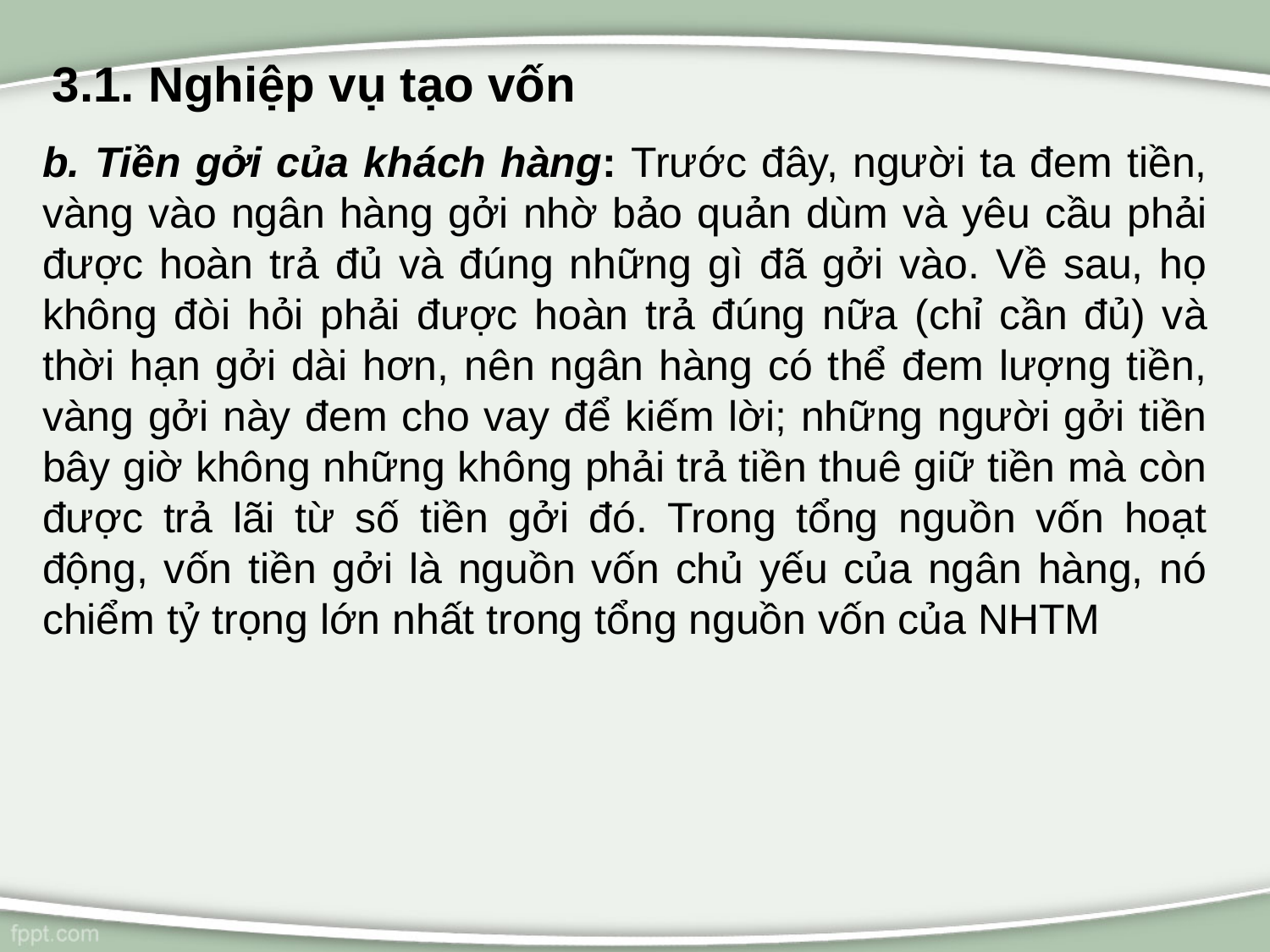

# 3.1. Nghiệp vụ tạo vốn
b. Tiền gởi của khách hàng: Trước đây, người ta đem tiền, vàng vào ngân hàng gởi nhờ bảo quản dùm và yêu cầu phải được hoàn trả đủ và đúng những gì đã gởi vào. Về sau, họ không đòi hỏi phải được hoàn trả đúng nữa (chỉ cần đủ) và thời hạn gởi dài hơn, nên ngân hàng có thể đem lượng tiền, vàng gởi này đem cho vay để kiếm lời; những người gởi tiền bây giờ không những không phải trả tiền thuê giữ tiền mà còn được trả lãi từ số tiền gởi đó. Trong tổng nguồn vốn hoạt động, vốn tiền gởi là nguồn vốn chủ yếu của ngân hàng, nó chiểm tỷ trọng lớn nhất trong tổng nguồn vốn của NHTM